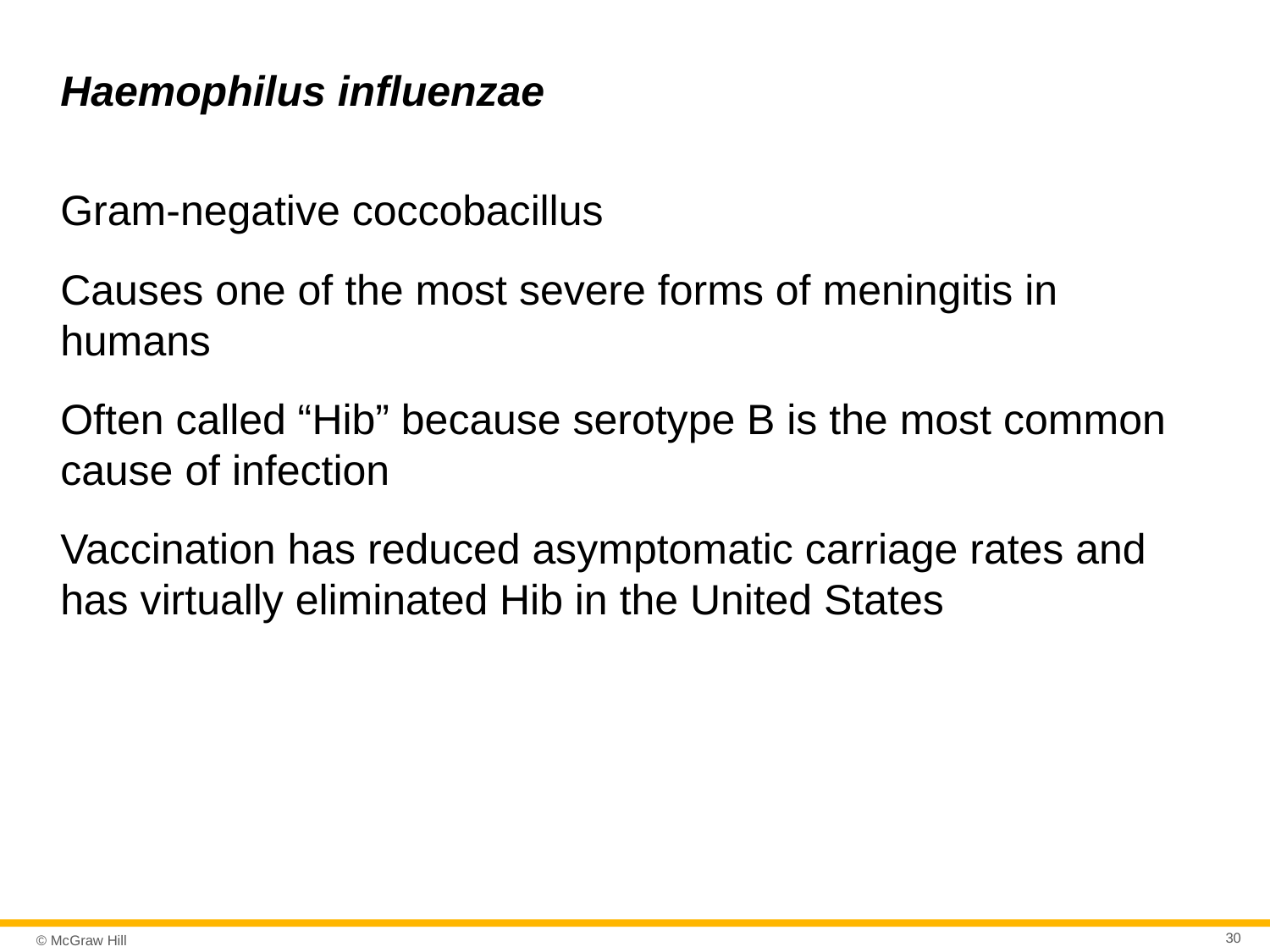

# Haemophilus influenzae
Gram-negative coccobacillus
Causes one of the most severe forms of meningitis in humans
Often called “Hib” because serotype B is the most common cause of infection
Vaccination has reduced asymptomatic carriage rates and has virtually eliminated Hib in the United States